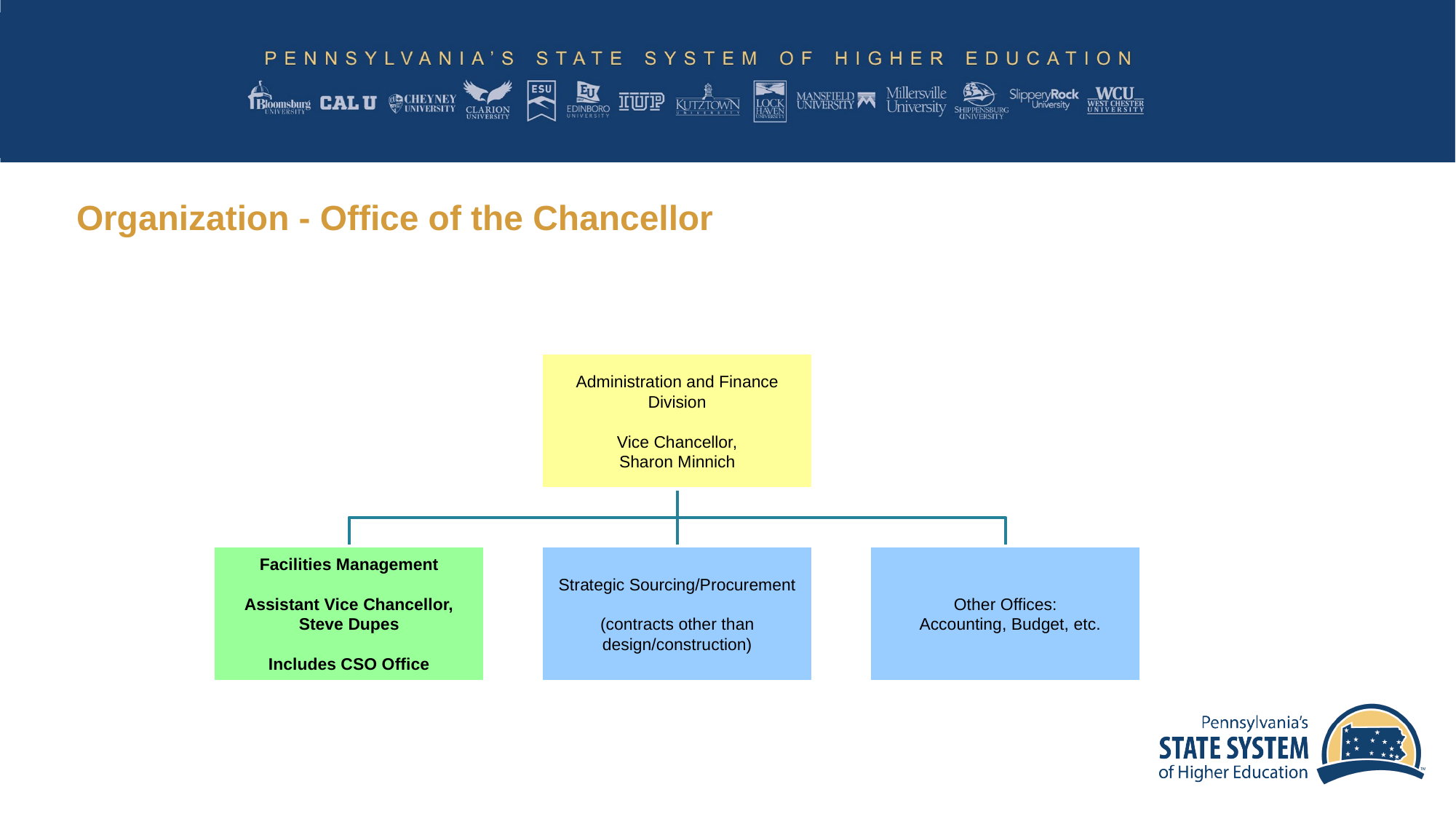

# Organization - Office of the Chancellor

Administration and Finance
Division

Vice Chancellor,
Sharon Minnich
Facilities Management

Assistant Vice Chancellor,
Steve Dupes

Includes CSO Office
Strategic Sourcing/Procurement

(contracts other than design/construction)
Other Offices:
  Accounting, Budget, etc.